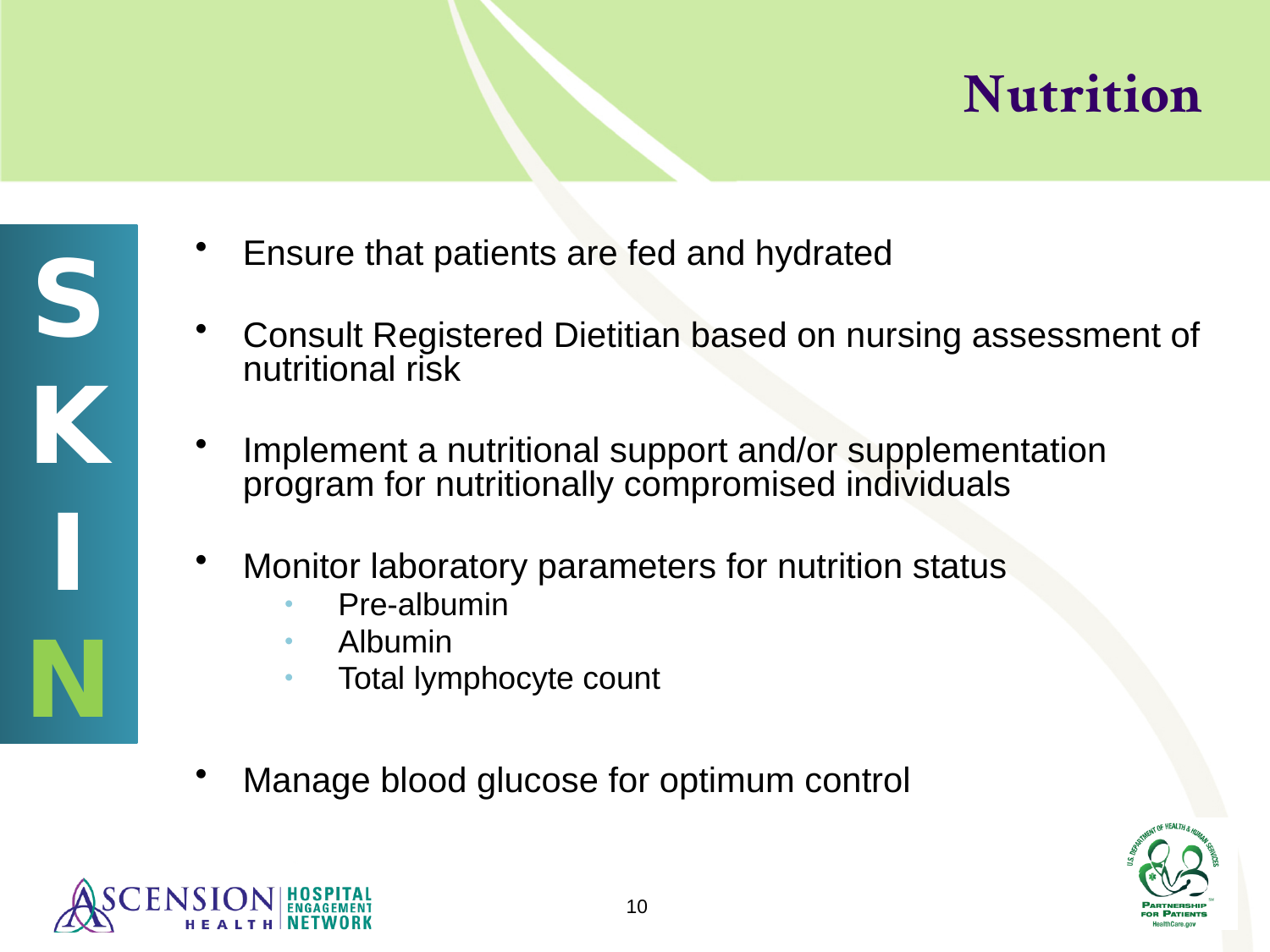

# Nutrition
S
K
I
N

Ensure that patients are fed and hydrated

Consult Registered Dietitian based on nursing assessment of nutritional risk

Implement a nutritional support and/or supplementation program for nutritionally compromised individuals

Monitor laboratory parameters for nutrition status
Pre-albumin
Albumin
Total lymphocyte count

Manage blood glucose for optimum control

10